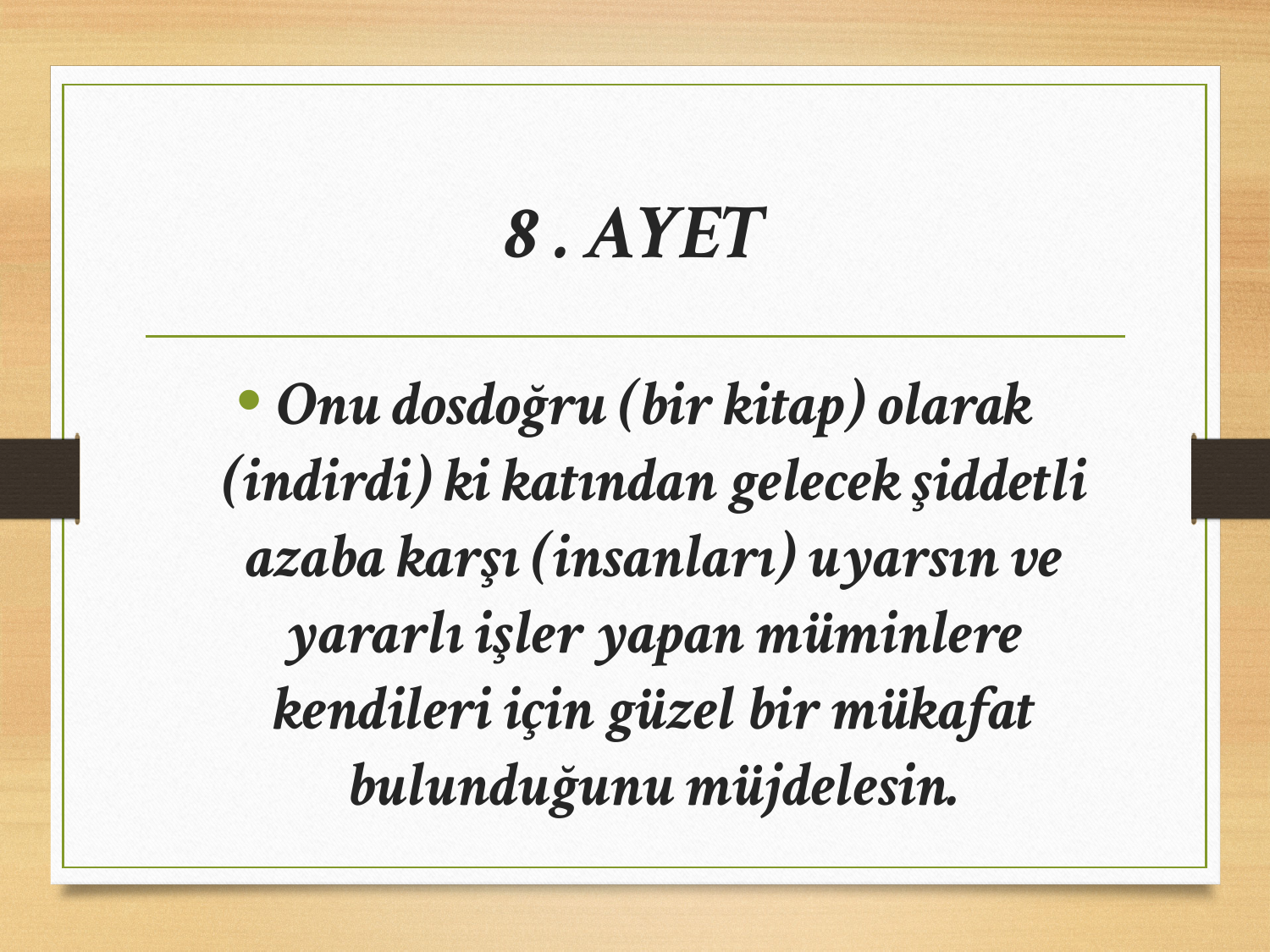

# 8 . AYET
Onu dosdoğru (bir kitap) olarak (indirdi) ki katından gelecek şiddetli azaba karşı (insanları) uyarsın ve yararlı işler yapan müminlere kendileri için güzel bir mükafat bulunduğunu müjdelesin.